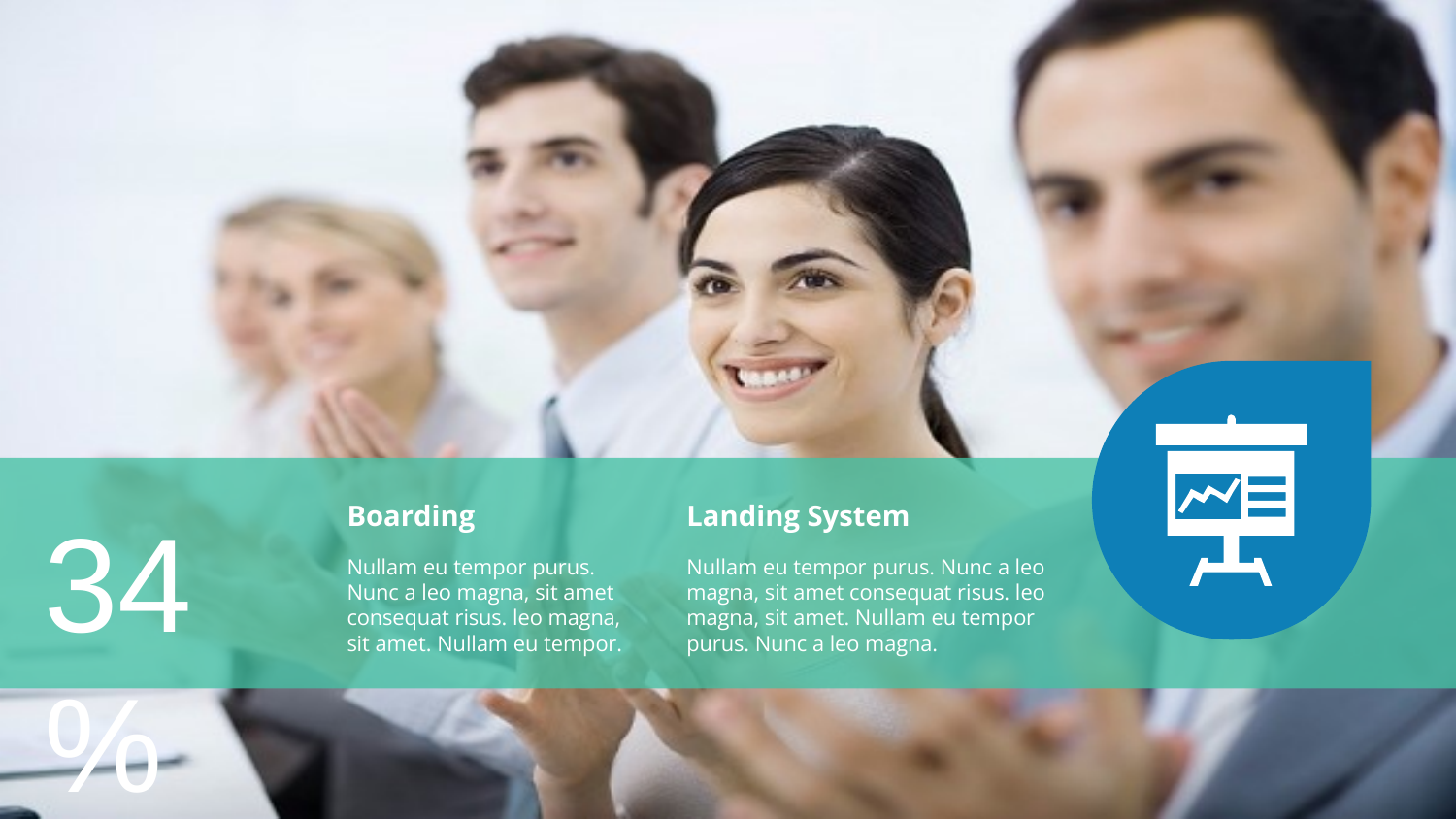

Boarding

Nullam eu tempor purus. Nunc a leo magna, sit amet consequat risus. leo magna, sit amet. Nullam eu tempor.
Landing System

Nullam eu tempor purus. Nunc a leo magna, sit amet consequat risus. leo magna, sit amet. Nullam eu tempor purus. Nunc a leo magna.
34%